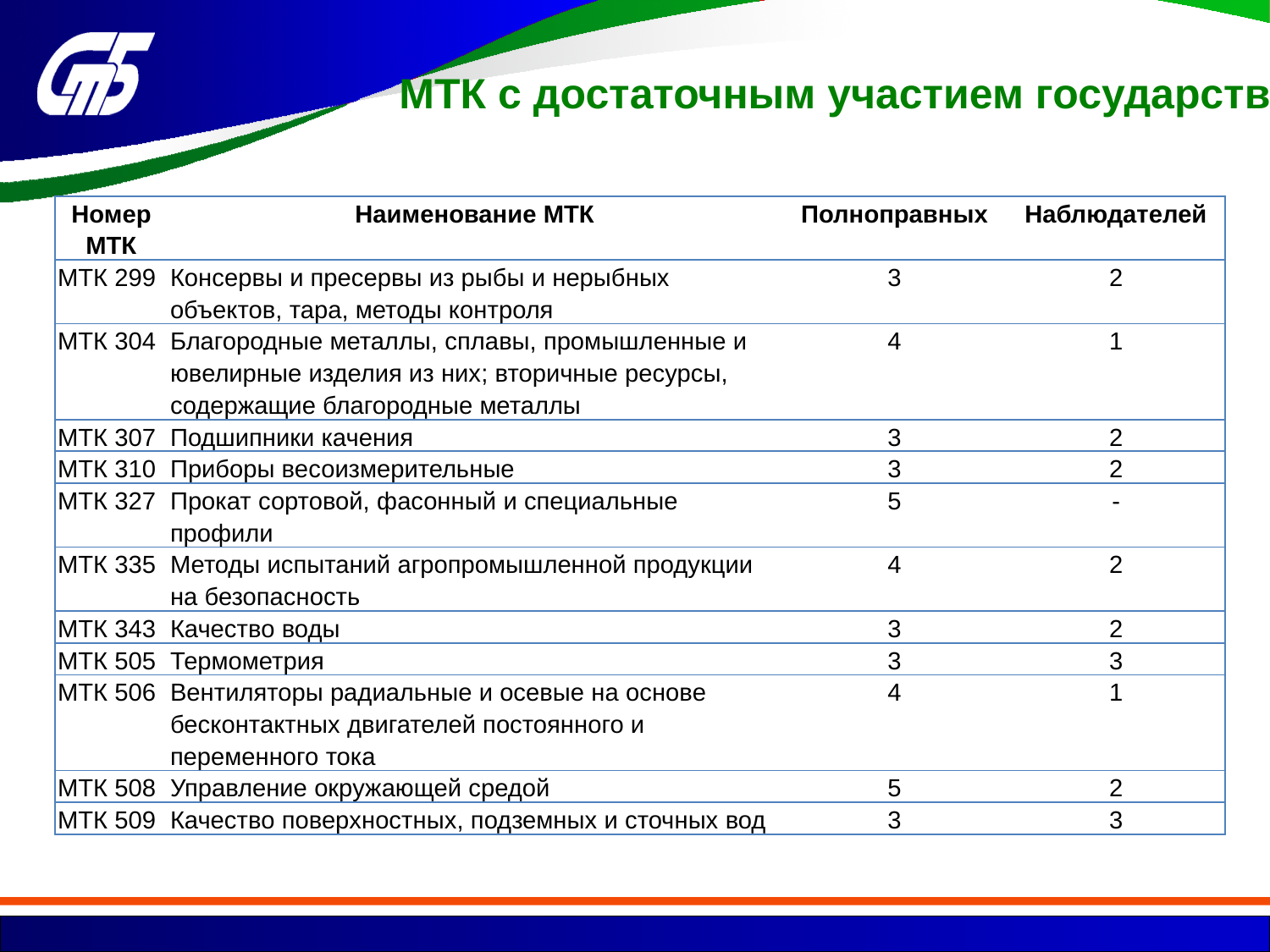

МТК с достаточным участием государств
| Номер МТК | Наименование МТК | Полноправных | Наблюдателей |
| --- | --- | --- | --- |
| МТК 299 | Консервы и пресервы из рыбы и нерыбных объектов, тара, методы контроля | 3 | 2 |
| МТК 304 | Благородные металлы, сплавы, промышленные и ювелирные изделия из них; вторичные ресурсы, содержащие благородные металлы | 4 | 1 |
| МТК 307 | Подшипники качения | 3 | 2 |
| МТК 310 | Приборы весоизмерительные | 3 | 2 |
| МТК 327 | Прокат сортовой, фасонный и специальные профили | 5 | - |
| МТК 335 | Методы испытаний агропромышленной продукции на безопасность | 4 | 2 |
| МТК 343 | Качество воды | 3 | 2 |
| МТК 505 | Термометрия | 3 | 3 |
| МТК 506 | Вентиляторы радиальные и осевые на основе бесконтактных двигателей постоянного и переменного тока | 4 | 1 |
| МТК 508 | Управление окружающей средой | 5 | 2 |
| МТК 509 | Качество поверхностных, подземных и сточных вод | 3 | 3 |